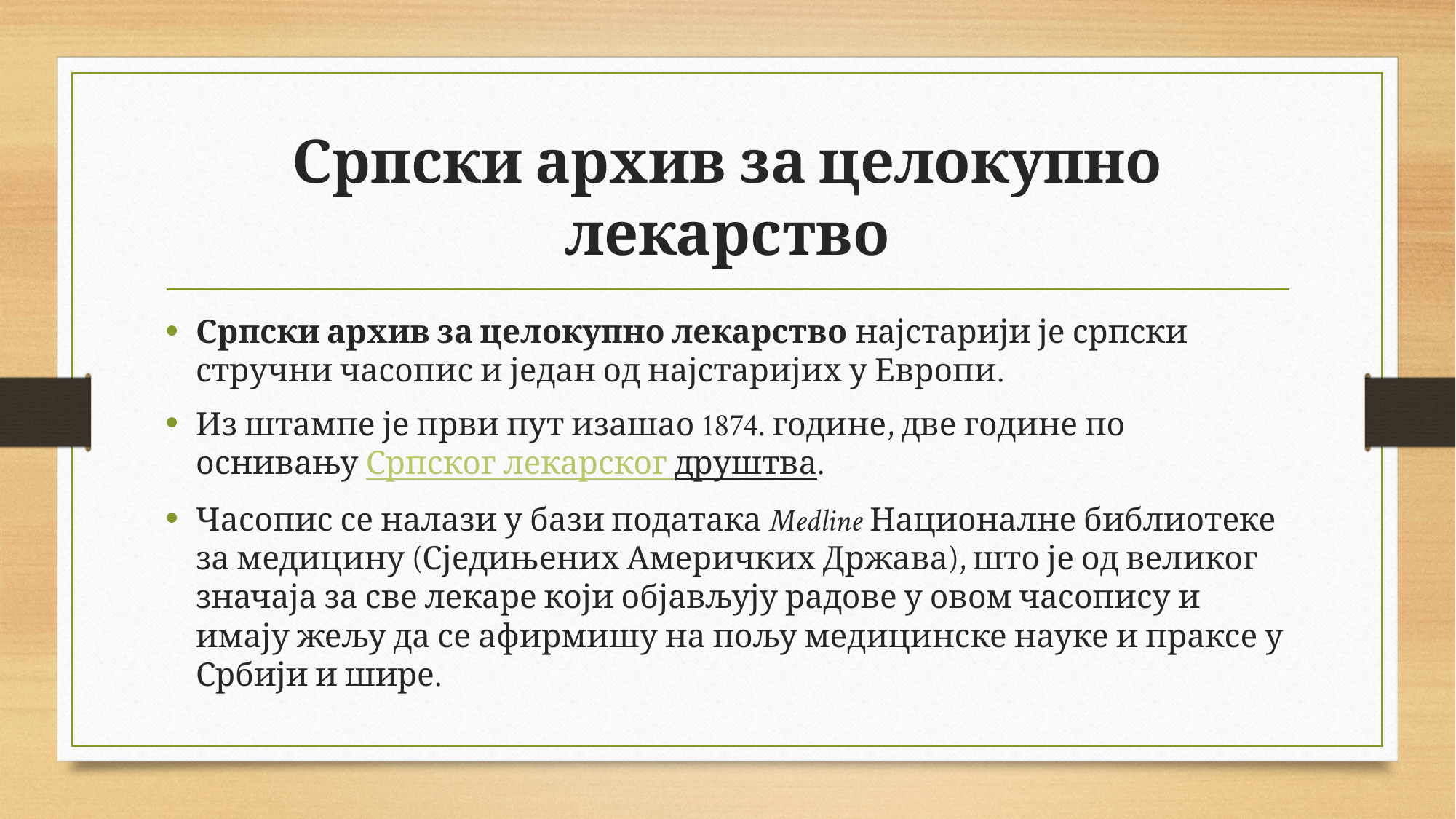

# Српски архив за целокупно лекарство
Српски архив за целокупно лекарство најстарији је српски стручни часопис и један од најстаријих у Европи.
Из штампе је први пут изашао 1874. године, две године по оснивању Српског лекарског друштва.
Часопис се налази у бази података Medline Националне библиотеке за медицину (Сједињених Америчких Држава), што је од великог значаја за све лекаре који објављују радове у овом часопису и имају жељу да се афирмишу на пољу медицинске науке и праксе у Србији и шире.